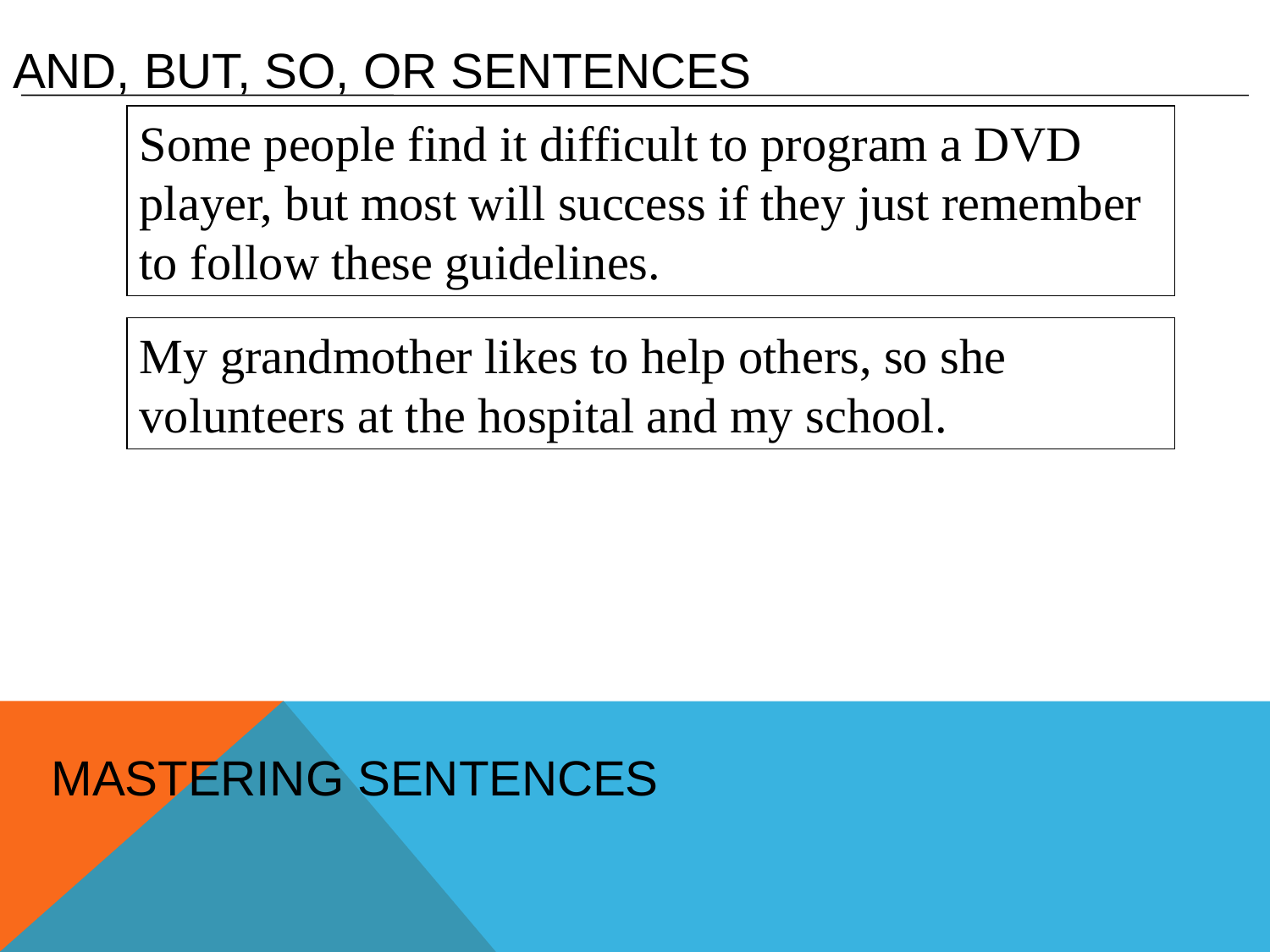

# And, but, So, or Sentences

Some people find it difficult to program a DVD player, but most will success if they just remember to follow these guidelines.
My grandmother likes to help others, so she volunteers at the hospital and my school.
Mastering sentences